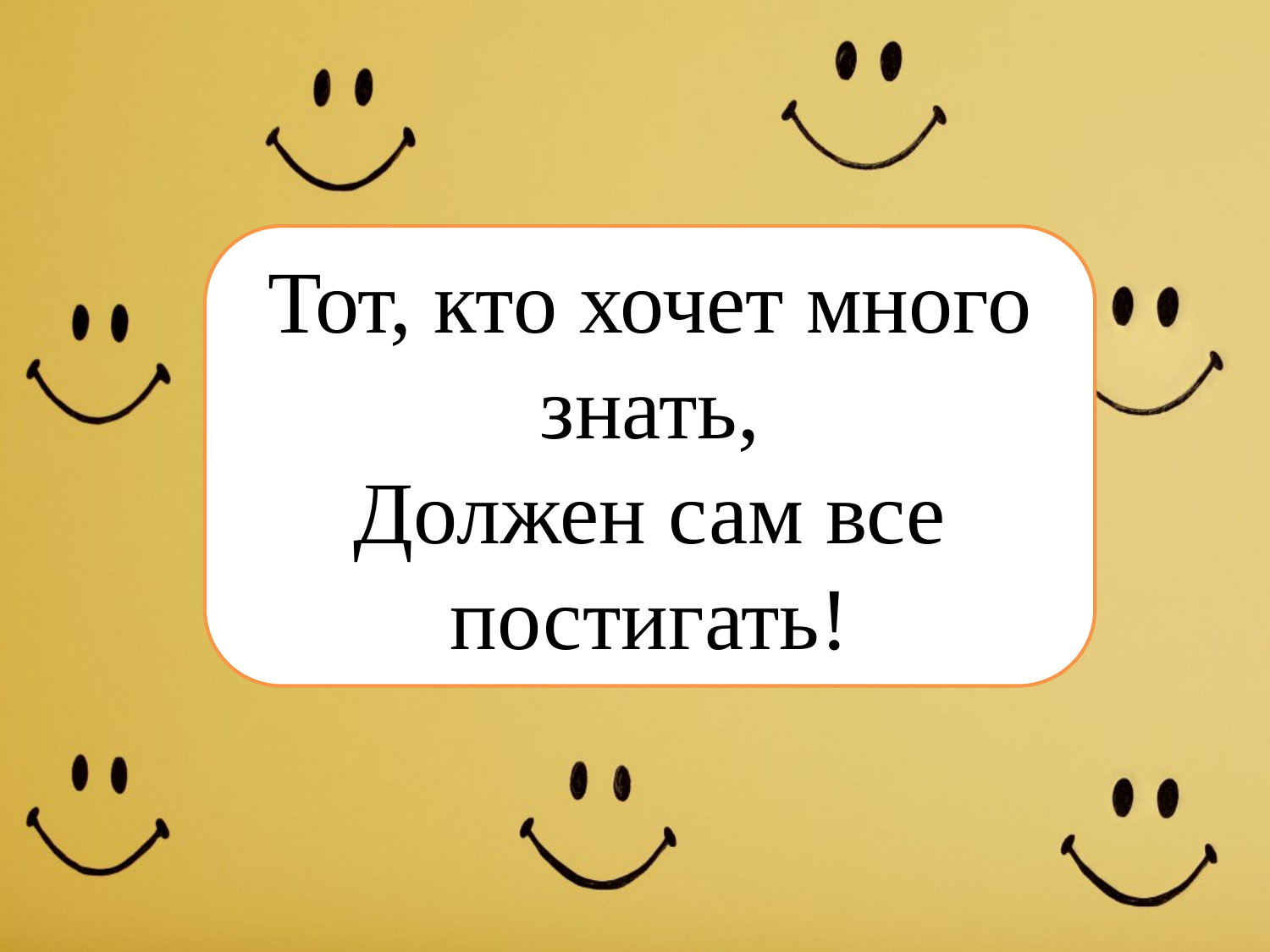

Тот, кто хочет много знать,
Должен сам все постигать!